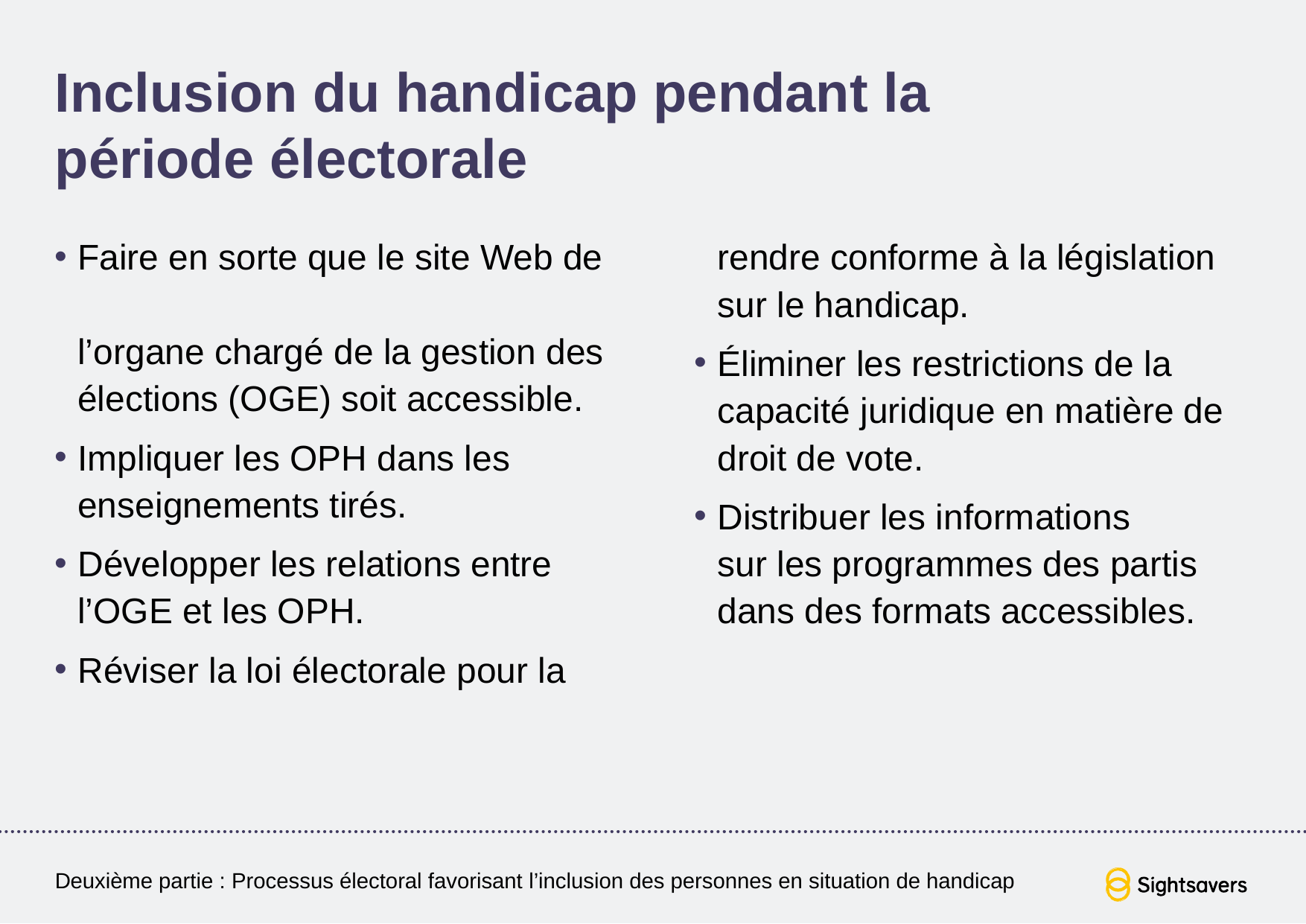

# Inclusion du handicap pendant la période électorale
Faire en sorte que le site Web de
l’organe chargé de la gestion des élections (OGE) soit accessible.
Impliquer les OPH dans les enseignements tirés.
Développer les relations entre l’OGE et les OPH.
Réviser la loi électorale pour la rendre conforme à la législation sur le handicap.
Éliminer les restrictions de la capacité juridique en matière de droit de vote.
Distribuer les informations
sur les programmes des partis dans des formats accessibles.

Deuxième partie : Processus électoral favorisant l’inclusion des personnes en situation de handicap